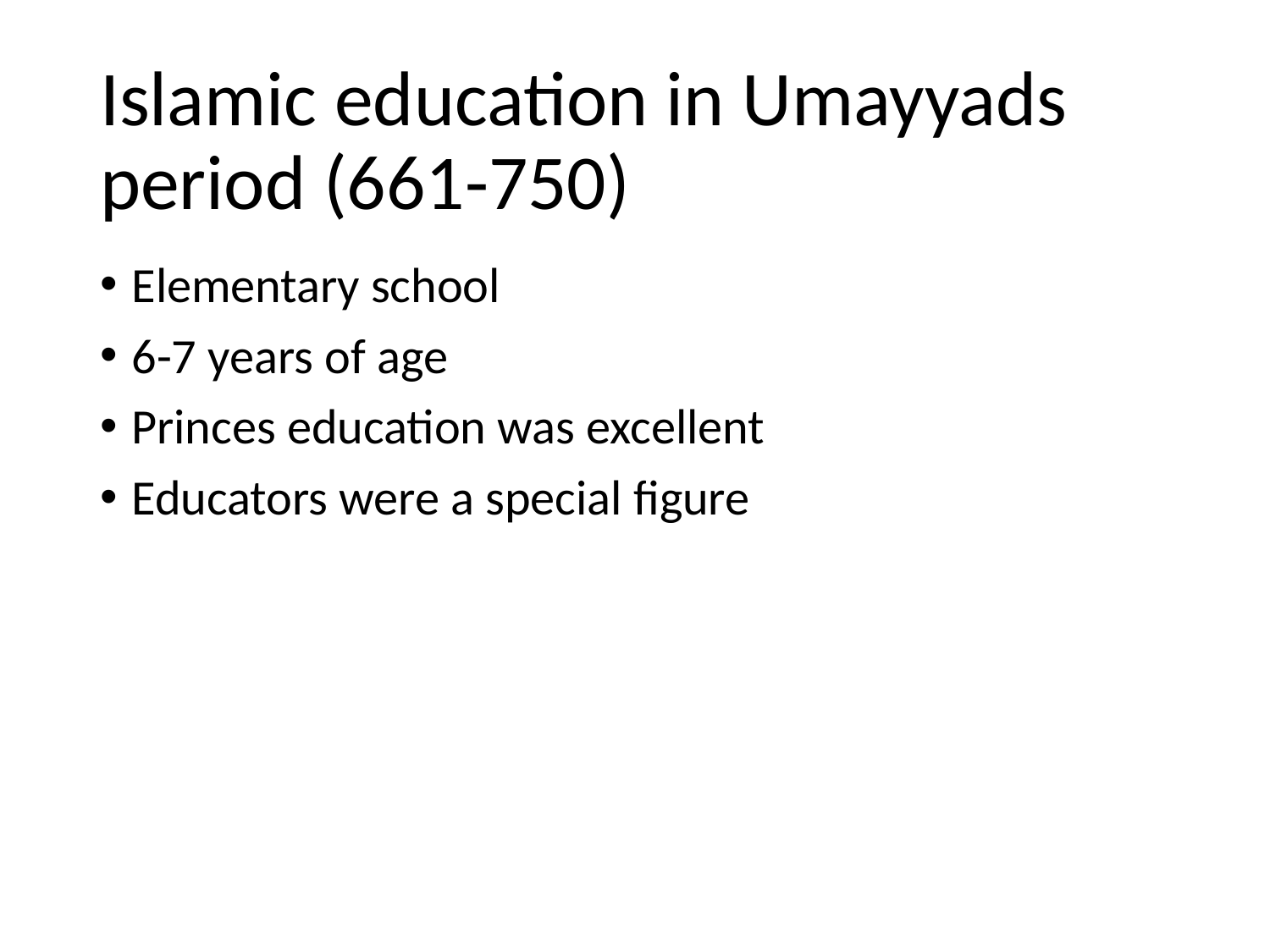

# Islamic education in Umayyads period (661-750)
Elementary school
6-7 years of age
Princes education was excellent
Educators were a special figure